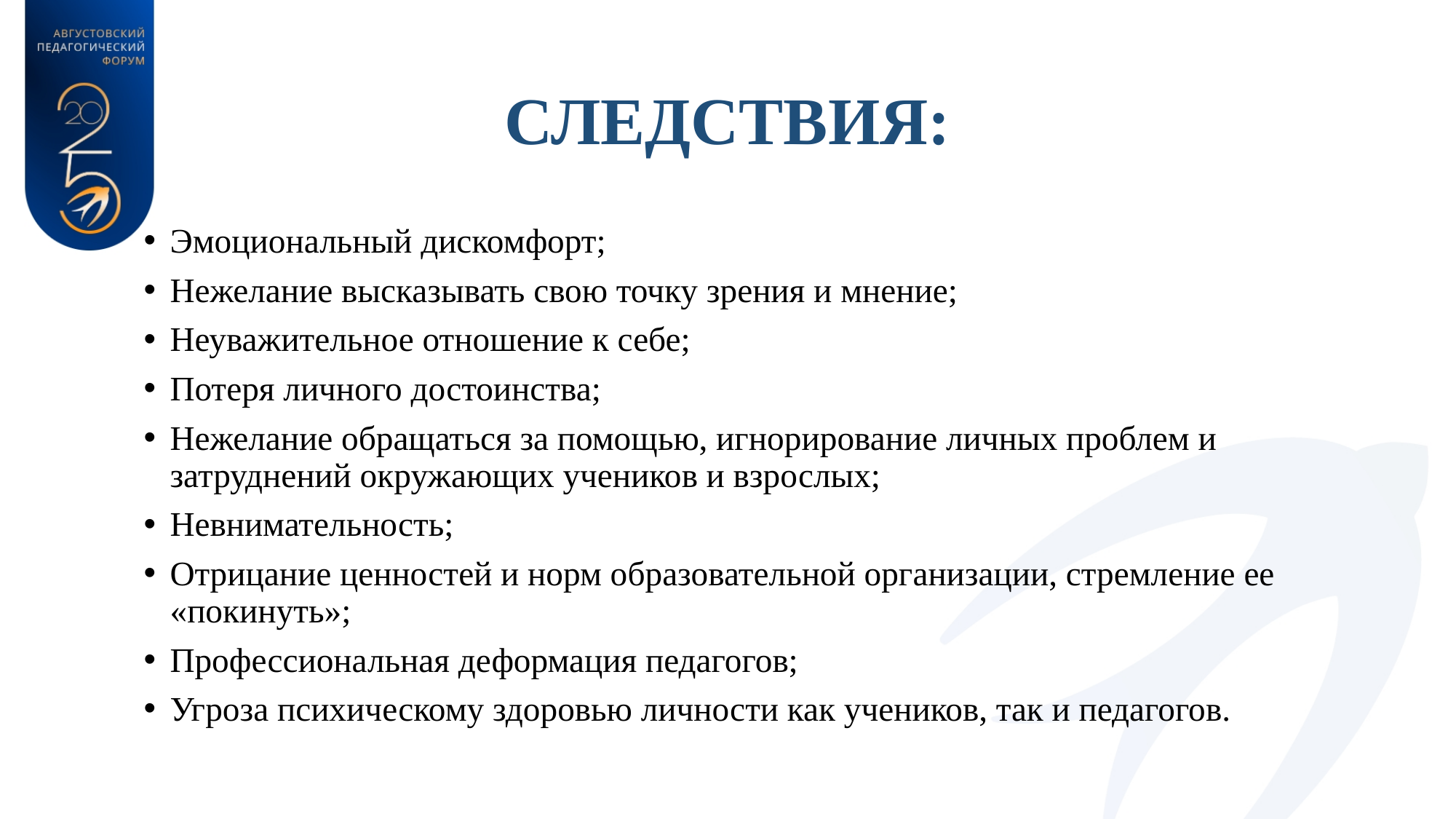

# СЛЕДСТВИЯ:
Эмоциональный дискомфорт;
Нежелание высказывать свою точку зрения и мнение;
Неуважительное отношение к себе;
Потеря личного достоинства;
Нежелание обращаться за помощью, игнорирование личных проблем и затруднений окружающих учеников и взрослых;
Невнимательность;
Отрицание ценностей и норм образовательной организации, стремление ее
«покинуть»;
Профессиональная деформация педагогов;
Угроза психическому здоровью личности как учеников, так и педагогов.